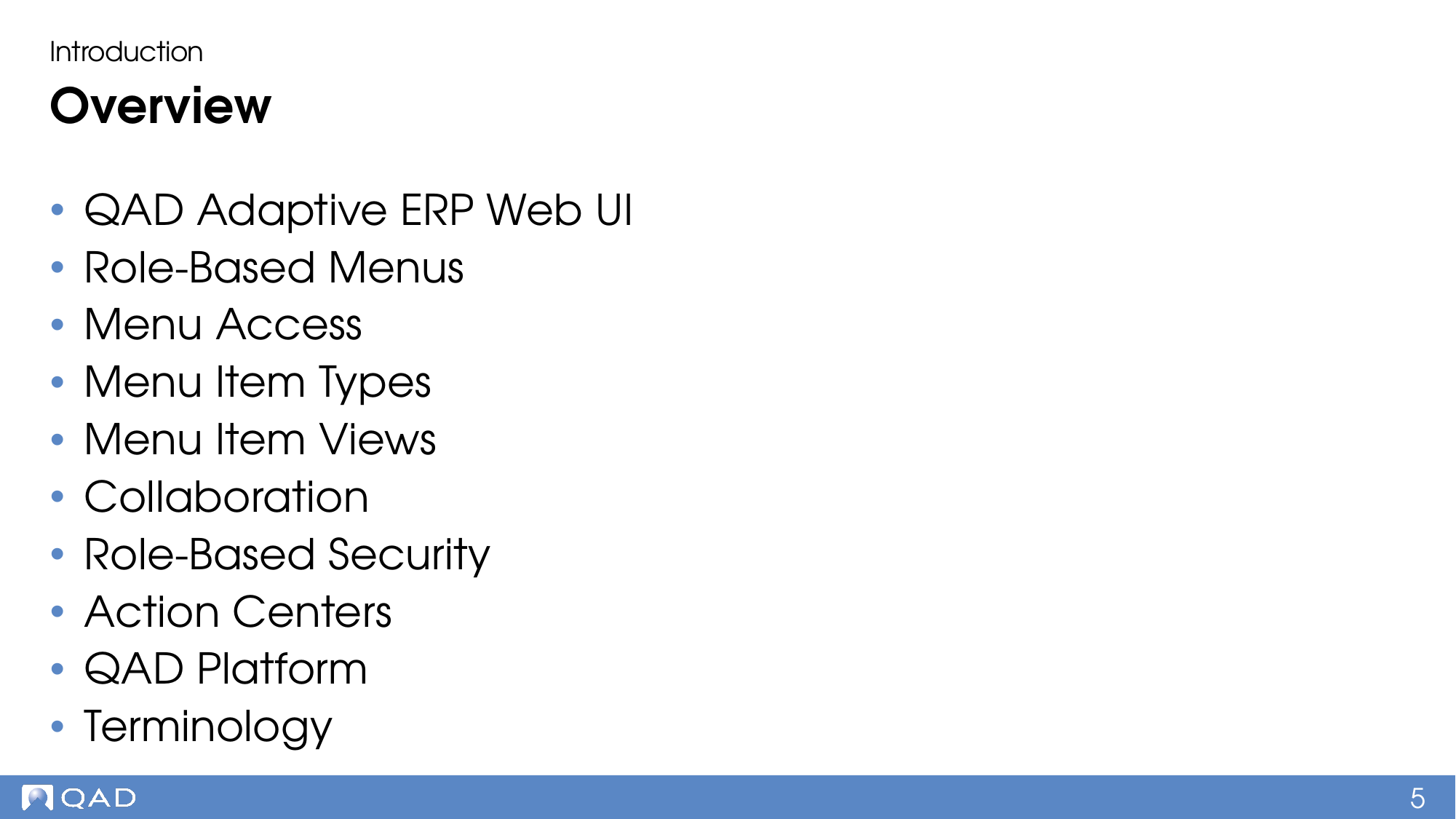

Introduction
# Overview
QAD Adaptive ERP Web UI
Role-Based Menus
Menu Access
Menu Item Types
Menu Item Views
Collaboration
Role-Based Security
Action Centers
QAD Platform
Terminology
5